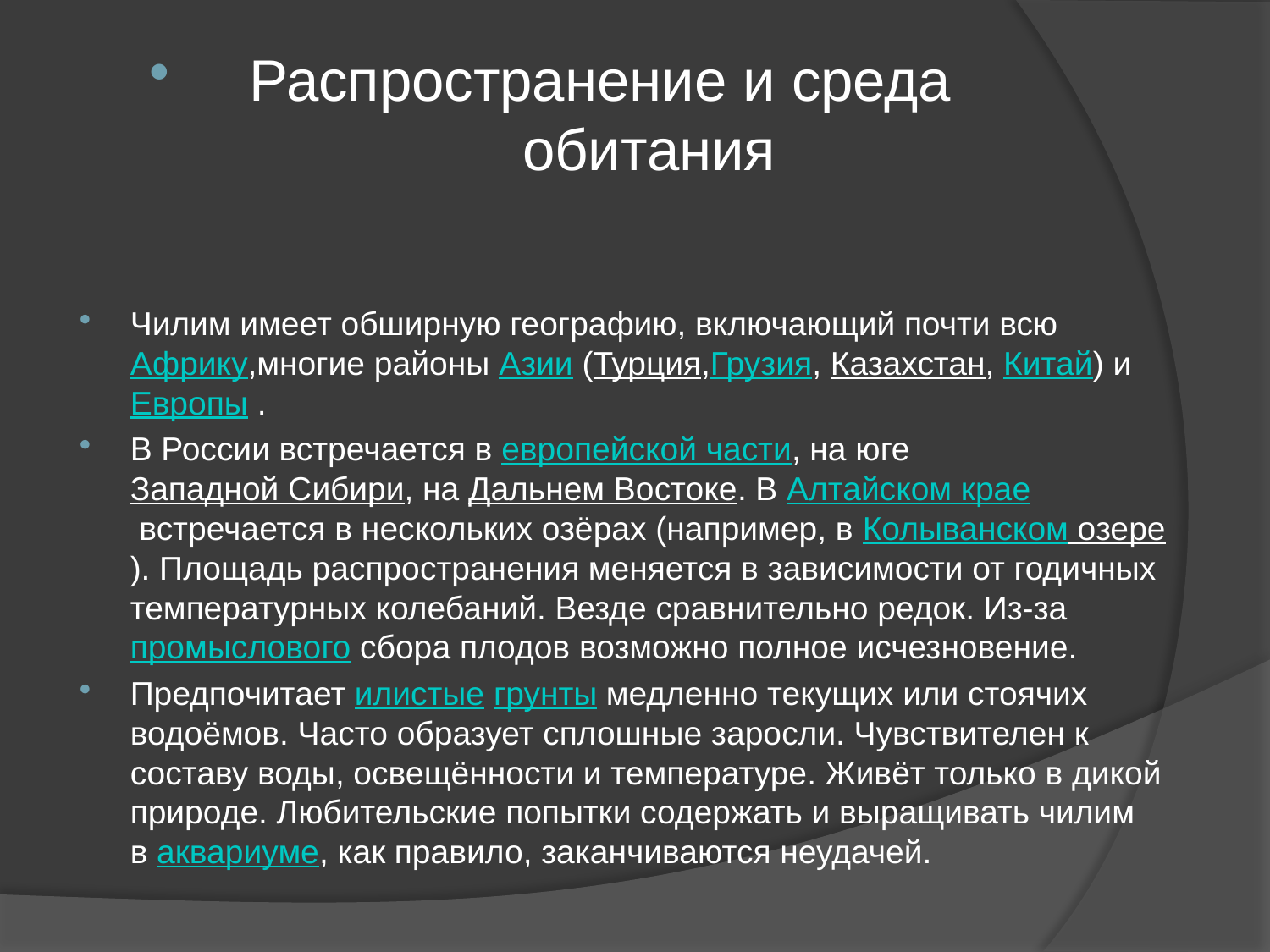

Распространение и среда       обитания

Чилим имеет обширную географию, включающий почти всю Африку,многие районы Азии (Турция,Грузия, Казахстан, Китай) и Европы .
В России встречается в европейской части, на юге Западной Сибири, на Дальнем Востоке. В Алтайском крае встречается в нескольких озёрах (например, в Колыванском озере). Площадь распространения меняется в зависимости от годичных температурных колебаний. Везде сравнительно редок. Из-за промыслового сбора плодов возможно полное исчезновение.
Предпочитает илистые грунты медленно текущих или стоячих водоёмов. Часто образует сплошные заросли. Чувствителен к составу воды, освещённости и температуре. Живёт только в дикой природе. Любительские попытки содержать и выращивать чилим в аквариуме, как правило, заканчиваются неудачей.